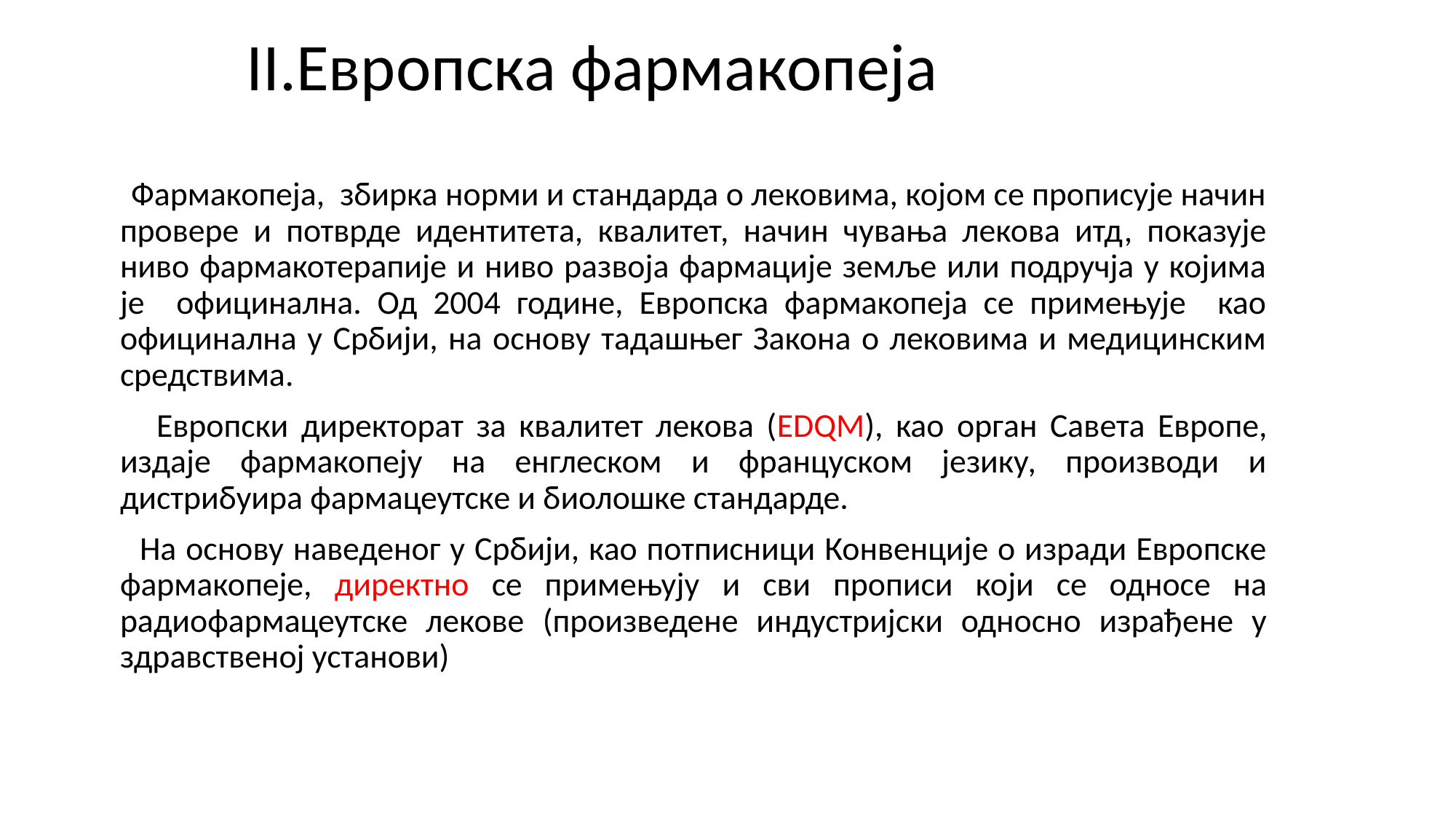

# II.Европска фармакопеја
     Фармакопеја,  збирка норми и стандарда о лековима, којом се прописује начин провере и потврде идентитета, квалитет, начин чувања лекова итд, показује ниво фармакотерапије и ниво развоја фармације земље или подручја у којима је  официнална. Од 2004 године, Европска фармакопеја се примењује  као официнална у Србији, на основу тадашњег Закона о лековима и медицинским средствима.
     Европски директорат за квалитет лекова (EDQM), као орган Савета Европе, издаје фармакопеју на енглеском и француском језику, производи и дистрибуира фармацеутске и биолошке стандарде.
     На основу наведеног у Србији, као потписници Конвенције о изради Европске фармакопеје, директно се примењују и сви прописи који се односе на радиофармацеутске лекове (произведене индустријски односно израђене у здравственој установи)